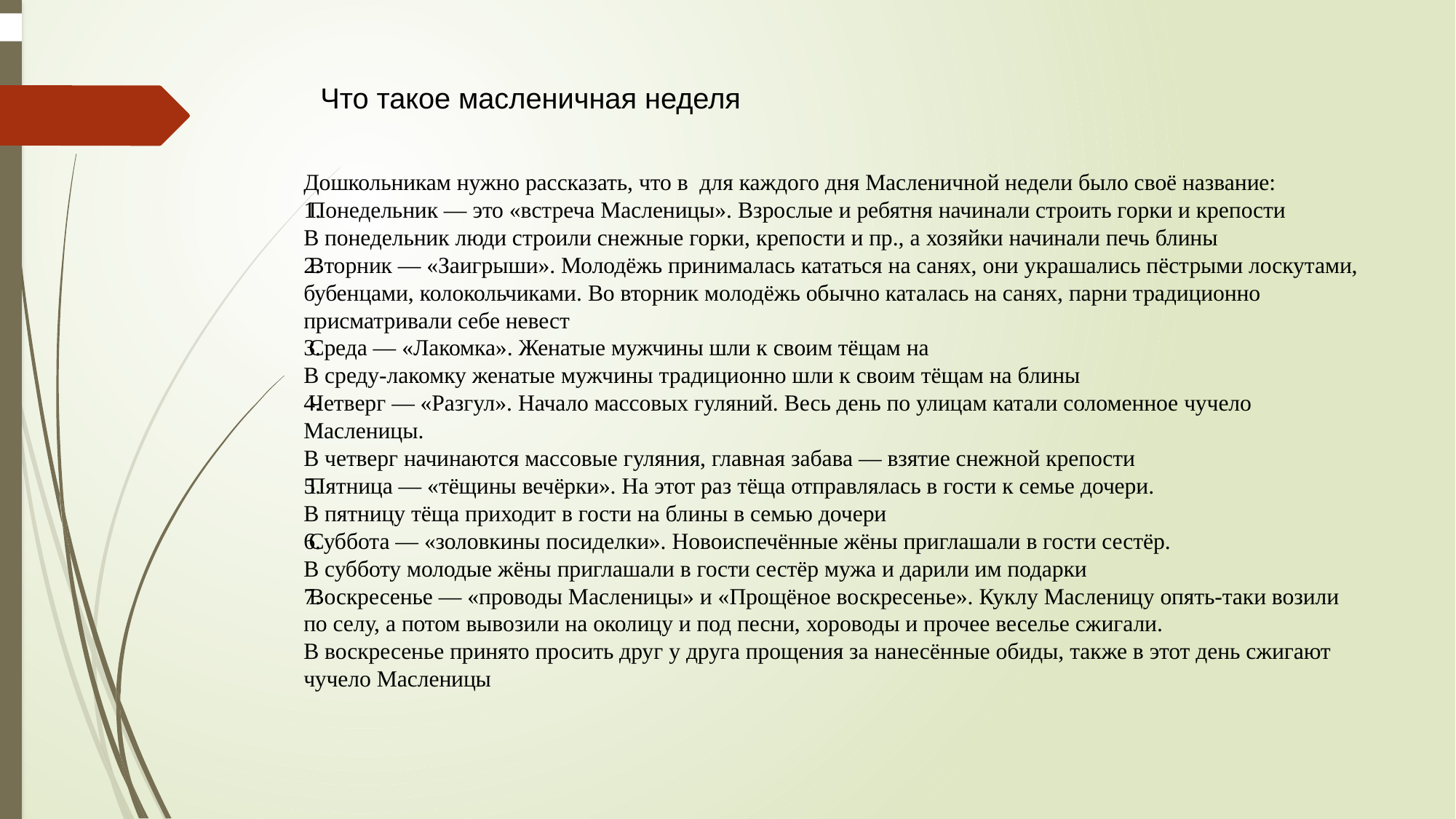

# Что такое масленичная неделя
Дошкольникам нужно рассказать, что в  для каждого дня Масленичной недели было своё название:
Понедельник — это «встреча Масленицы». Взрослые и ребятня начинали строить горки и крепости
В понедельник люди строили снежные горки, крепости и пр., а хозяйки начинали печь блины
Вторник — «Заигрыши». Молодёжь принималась кататься на санях, они украшались пёстрыми лоскутами, бубенцами, колокольчиками. Во вторник молодёжь обычно каталась на санях, парни традиционно присматривали себе невест
Среда — «Лакомка». Женатые мужчины шли к своим тёщам на
В среду-лакомку женатые мужчины традиционно шли к своим тёщам на блины
Четверг — «Разгул». Начало массовых гуляний. Весь день по улицам катали соломенное чучело Масленицы.
В четверг начинаются массовые гуляния, главная забава — взятие снежной крепости
Пятница — «тёщины вечёрки». На этот раз тёща отправлялась в гости к семье дочери.
В пятницу тёща приходит в гости на блины в семью дочери
Суббота — «золовкины посиделки». Новоиспечённые жёны приглашали в гости сестёр.
В субботу молодые жёны приглашали в гости сестёр мужа и дарили им подарки
Воскресенье — «проводы Масленицы» и «Прощёное воскресенье». Куклу Масленицу опять-таки возили по селу, а потом вывозили на околицу и под песни, хороводы и прочее веселье сжигали.
В воскресенье принято просить друг у друга прощения за нанесённые обиды, также в этот день сжигают чучело Масленицы